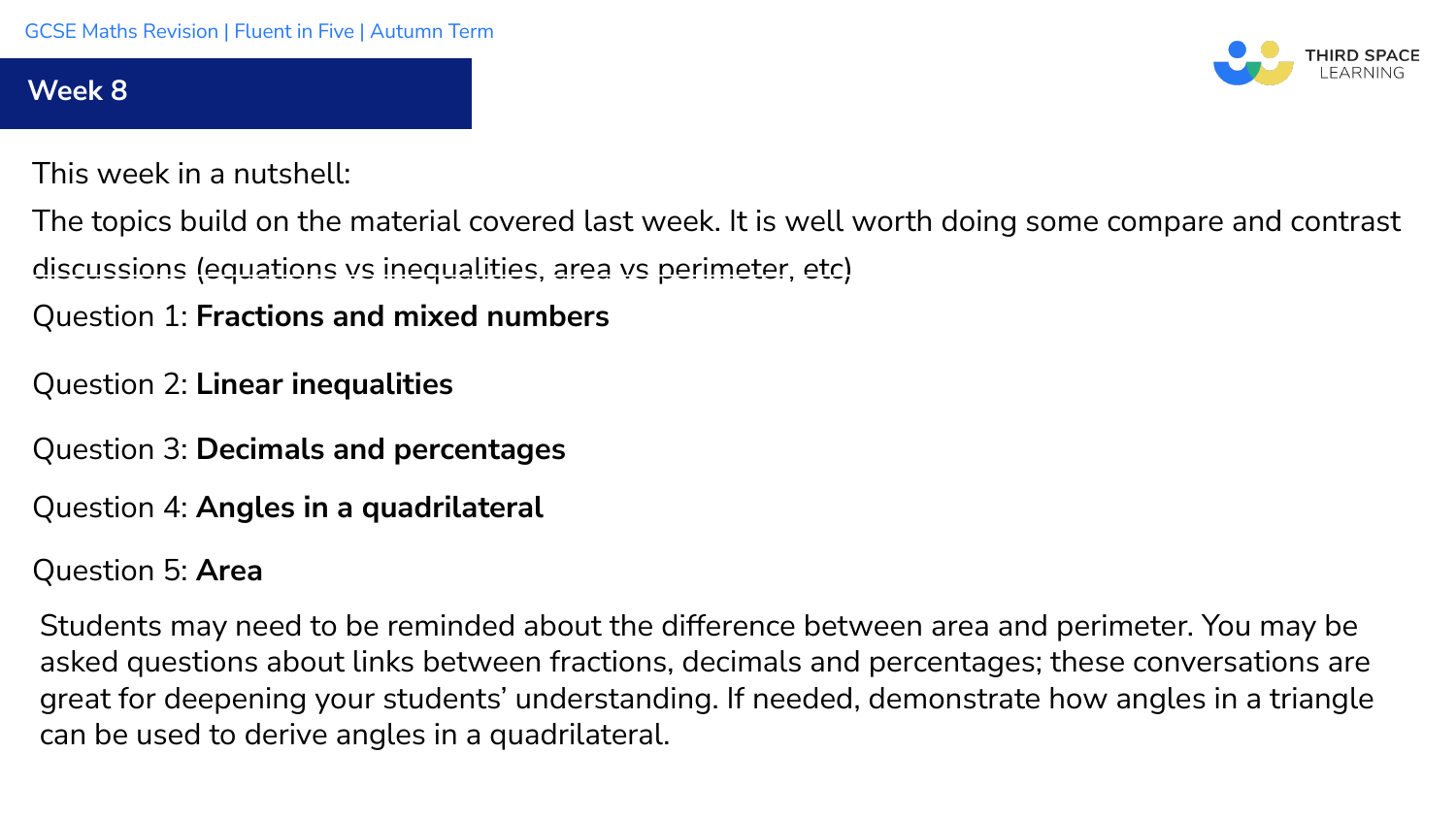

Week 8
| This week in a nutshell: The topics build on the material covered last week. It is well worth doing some compare and contrast discussions (equations vs inequalities, area vs perimeter, etc) |
| --- |
| Question 1: Fractions and mixed numbers |
| Question 2: Linear inequalities |
| Question 3: Decimals and percentages |
| Question 4: Angles in a quadrilateral |
| Question 5: Area |
Students may need to be reminded about the difference between area and perimeter. You may be asked questions about links between fractions, decimals and percentages; these conversations are great for deepening your students’ understanding. If needed, demonstrate how angles in a triangle can be used to derive angles in a quadrilateral.